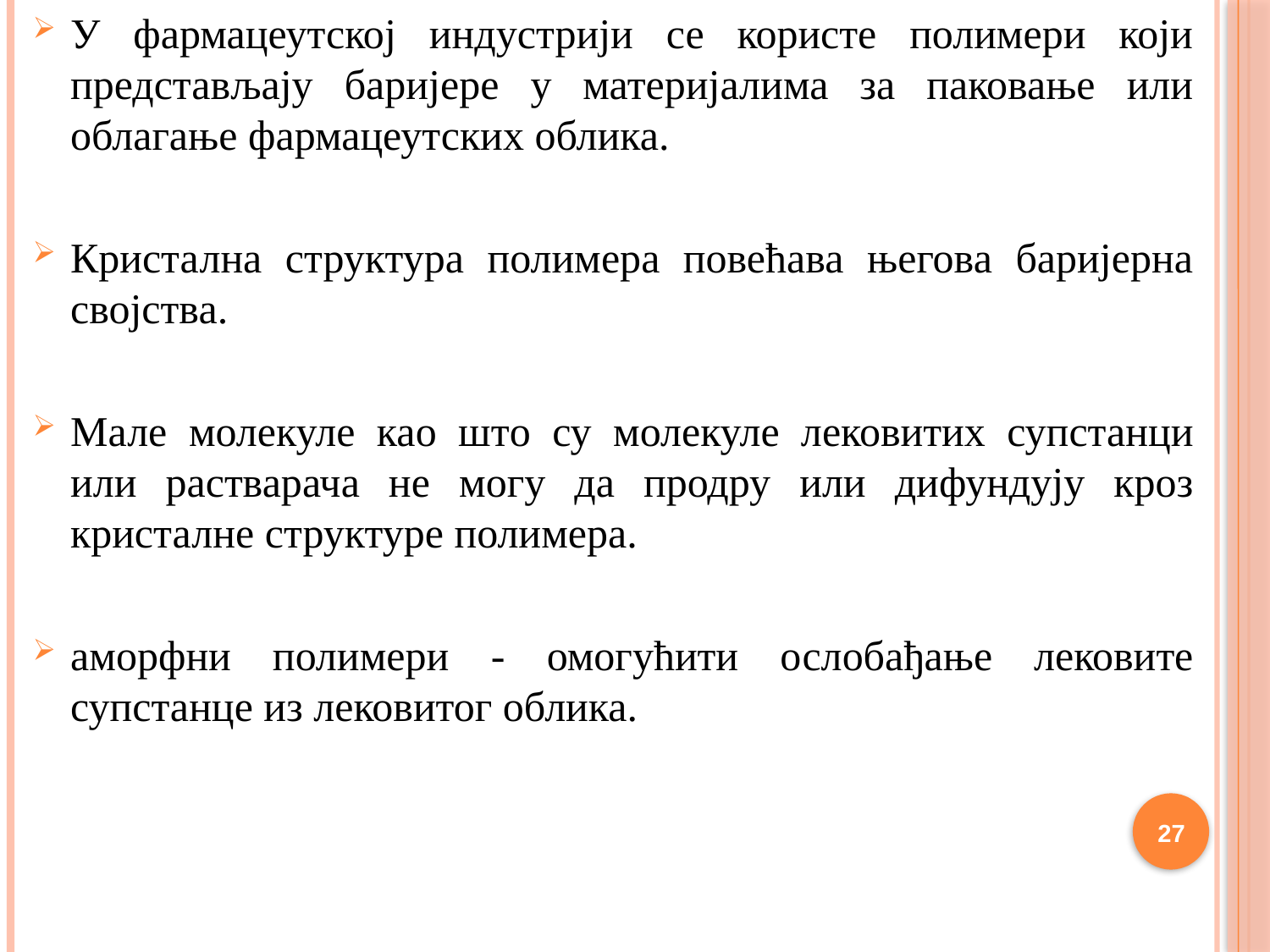

У фармацеутској индустрији се користе полимери који представљају баријере у материјалима за паковање или облагање фармацеутских облика.

Кристална структура полимера повећава његова баријерна својства.

Мале молекуле као што су молекуле лековитих супстанци или растварача не могу да продру или дифундују кроз кристалне структуре полимера.

аморфни полимери - омогућити ослобађање лековите супстанце из лековитог облика.

27